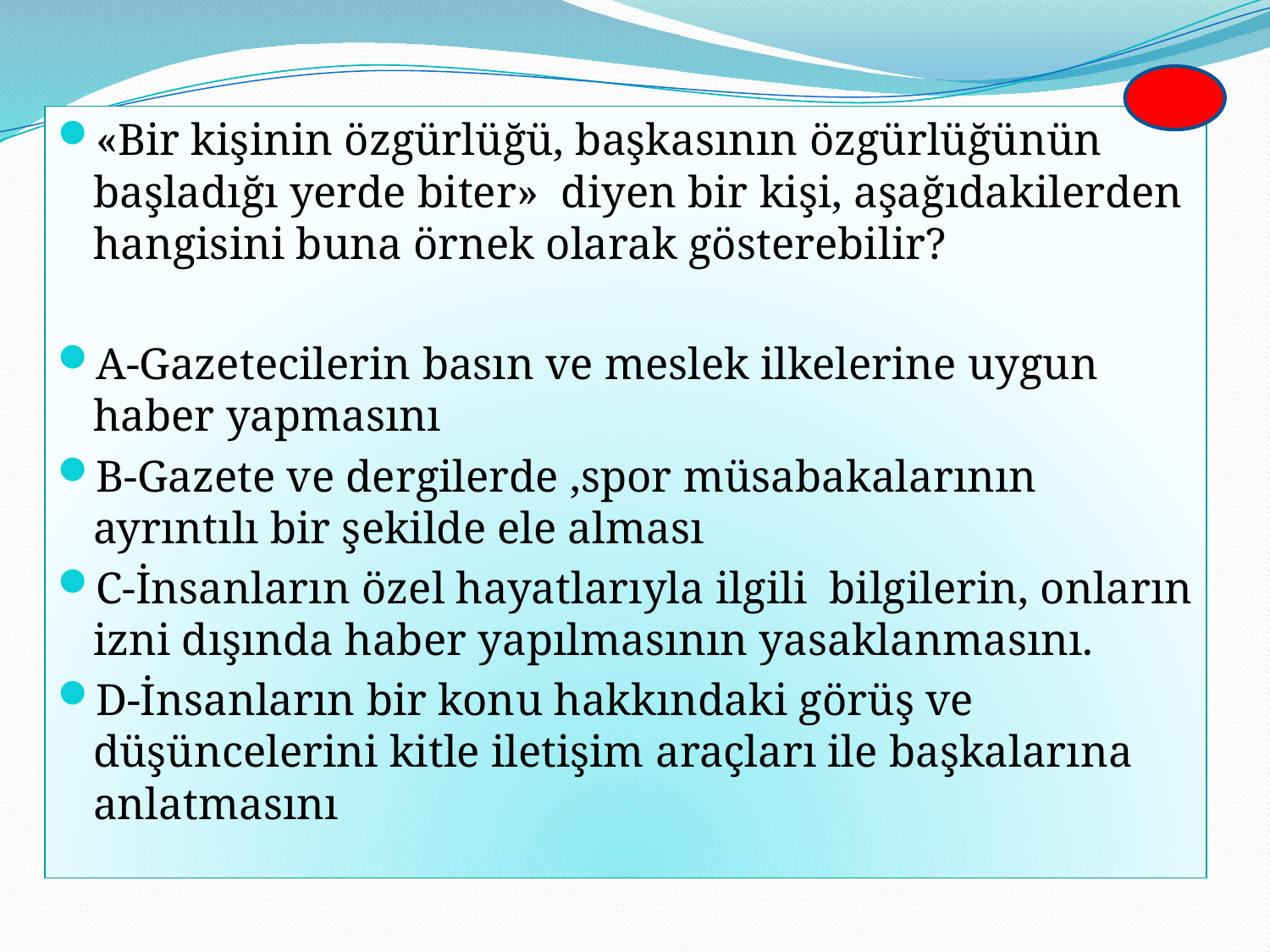

«Bir kişinin özgürlüğü, başkasının özgürlüğünün başladığı yerde biter»  diyen bir kişi, aşağıdakilerden hangisini buna örnek olarak gösterebilir?

A-Gazetecilerin basın ve meslek ilkelerine uygun haber yapmasını
B-Gazete ve dergilerde ,spor müsabakalarının ayrıntılı bir şekilde ele alması
C-İnsanların özel hayatlarıyla ilgili  bilgilerin, onların izni dışında haber yapılmasının yasaklanmasını.
D-İnsanların bir konu hakkındaki görüş ve düşüncelerini kitle iletişim araçları ile başkalarına anlatmasını